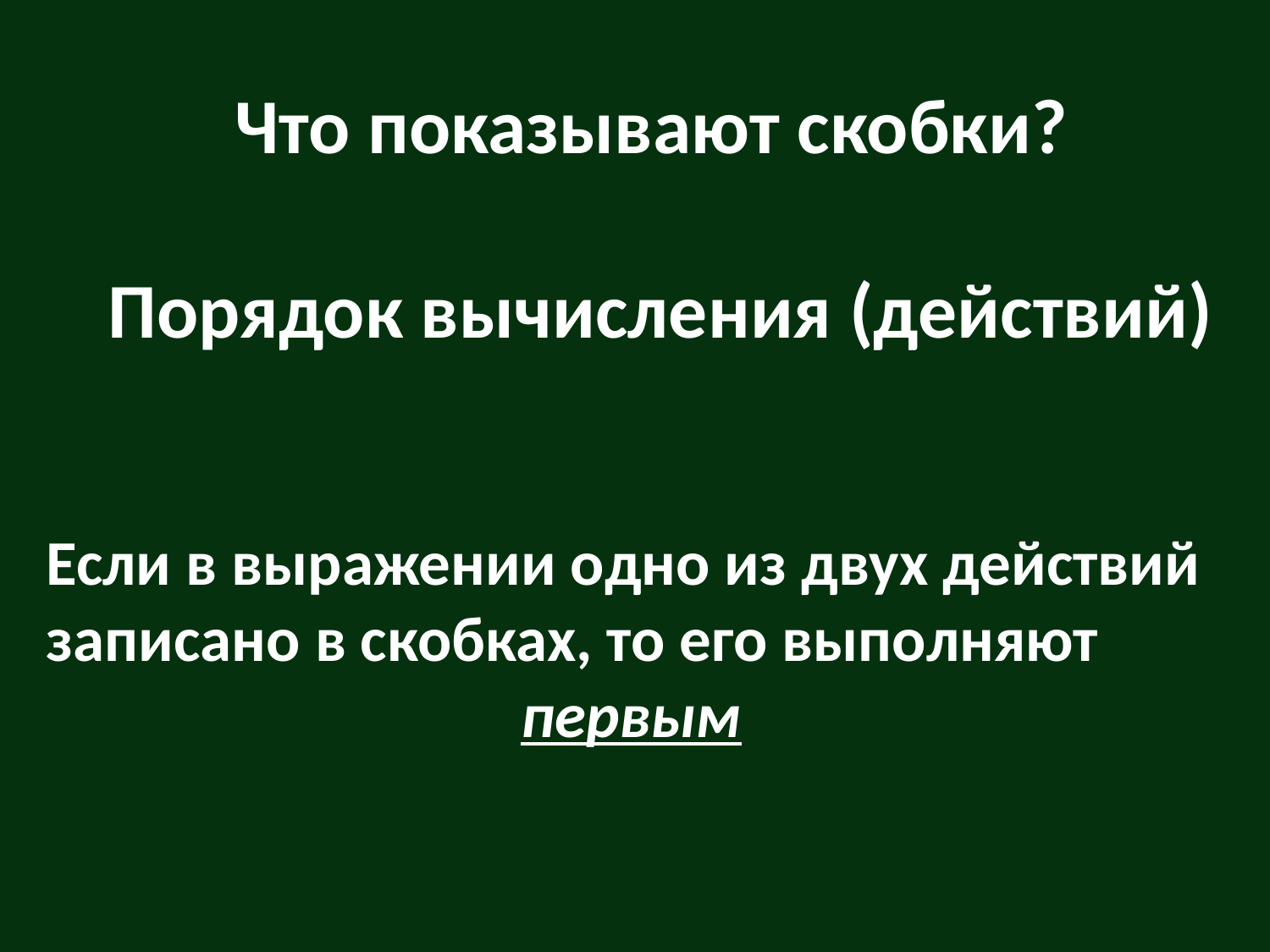

Что показывают скобки?
# Порядок вычисления (действий)
Если в выражении одно из двух действий
записано в скобках, то его выполняют
первым